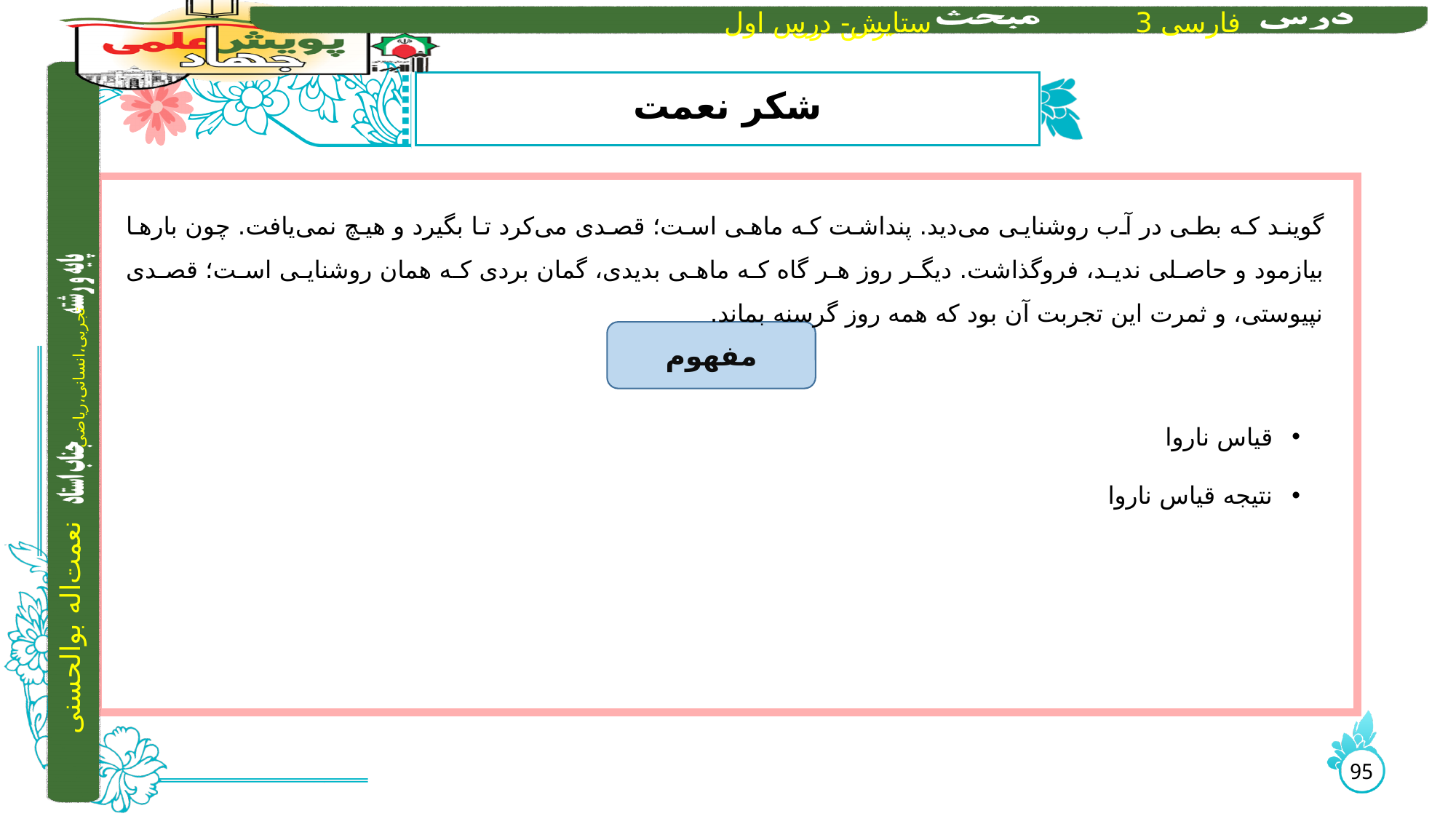

# شکر نعمت
گویند که بطی در آب روشنایی می‌دید. پنداشت که ماهی است؛ قصدی می‌کرد تا بگیرد و هیچ نمی‌یافت. چون بارها بیازمود و حاصلی ندید، فروگذاشت. دیگر روز هر گاه که ماهی بدیدی، گمان بردی که همان روشنایی است؛ قصدی نپیوستی، و ثمرت این تجربت آن بود که همه روز گرسنه بماند.
قیاس ناروا
نتیجه قیاس ناروا